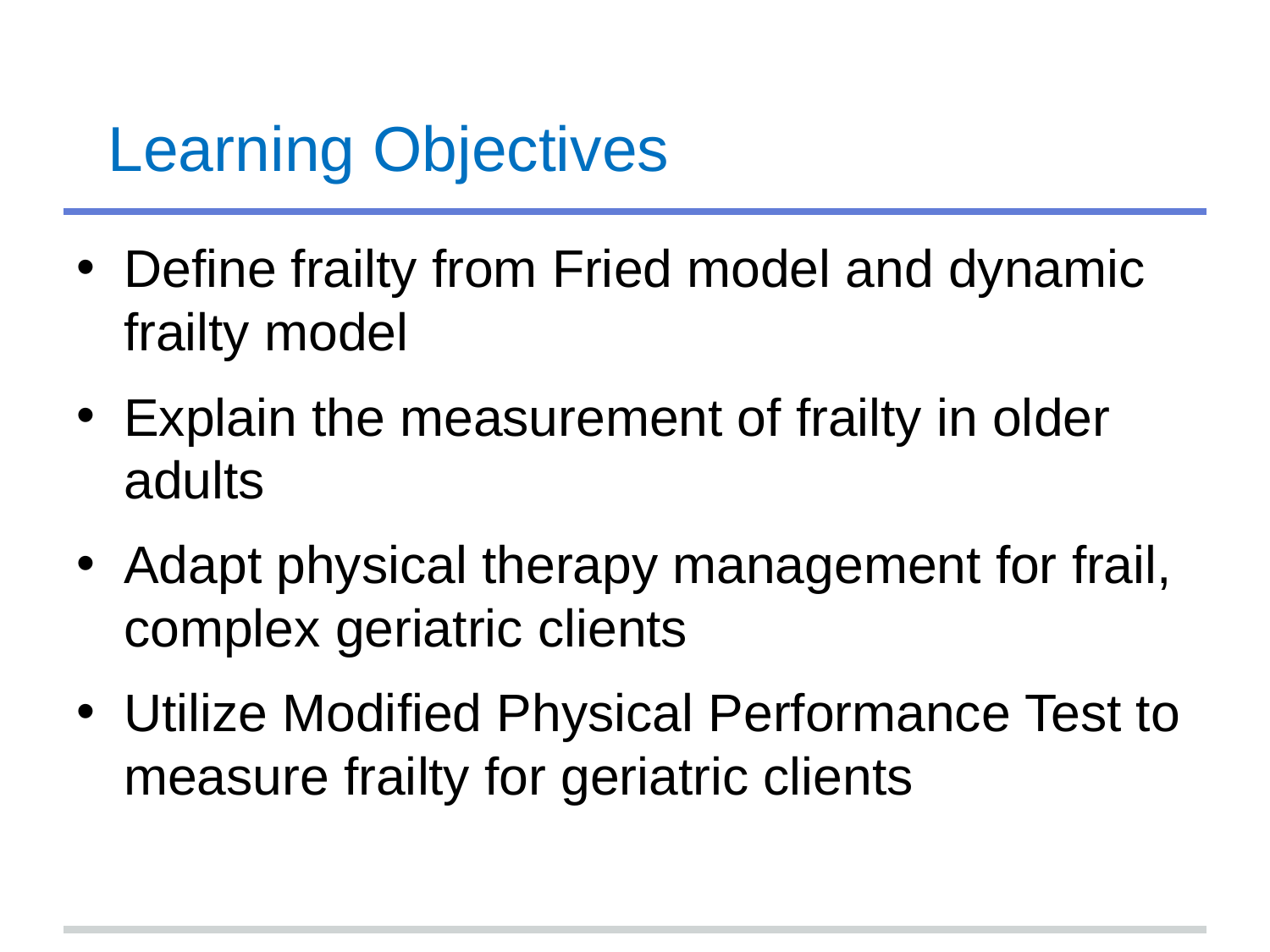

# Learning Objectives
Define frailty from Fried model and dynamic frailty model
Explain the measurement of frailty in older adults
Adapt physical therapy management for frail, complex geriatric clients
Utilize Modified Physical Performance Test to measure frailty for geriatric clients